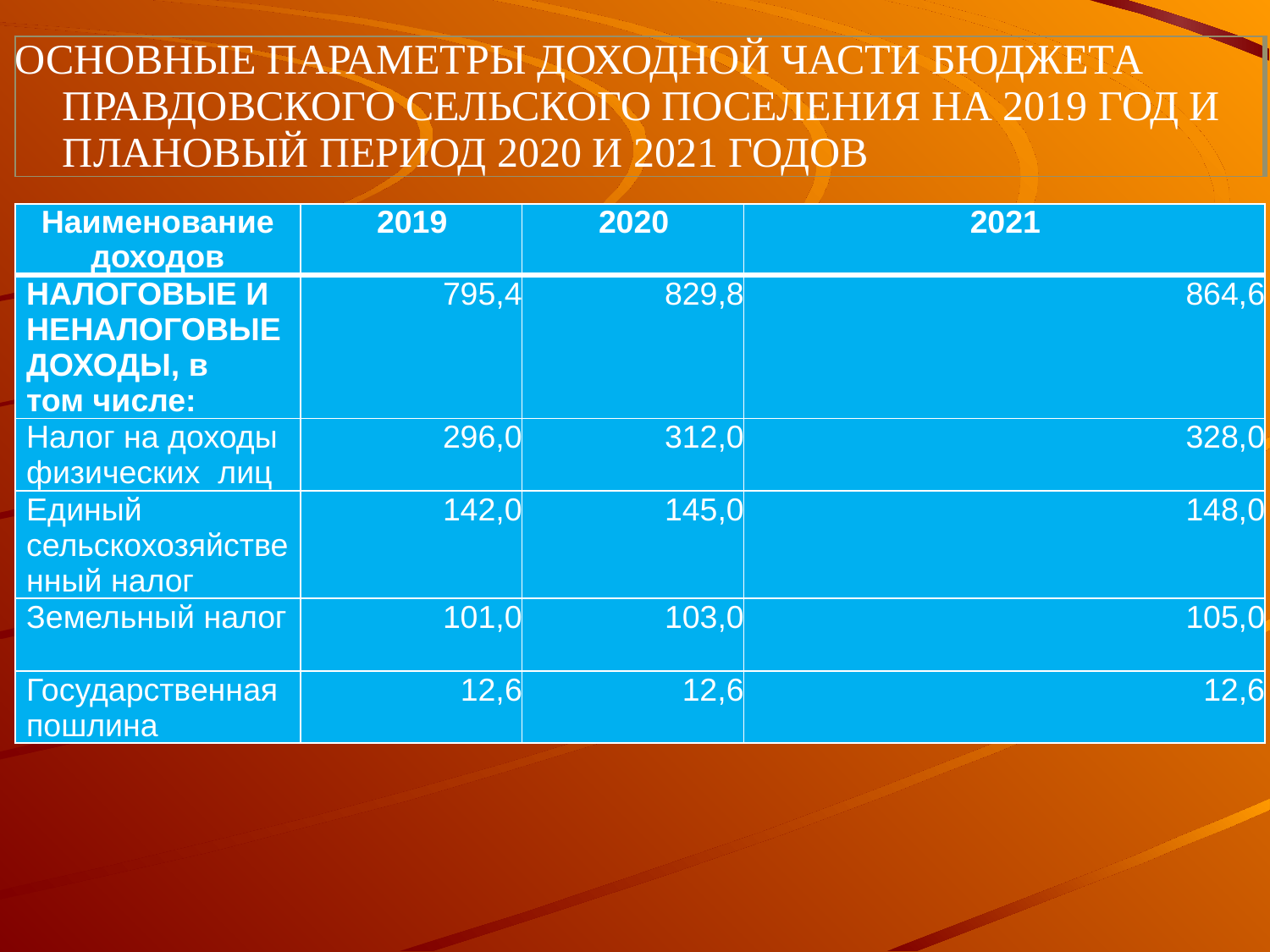

| ОСНОВНЫЕ ПАРАМЕТРЫ ДОХОДНОЙ ЧАСТИ БЮДЖЕТА ПРАВДОВСКОГО СЕЛЬСКОГО ПОСЕЛЕНИЯ НА 2019 ГОД И ПЛАНОВЫЙ ПЕРИОД 2020 И 2021 ГОДОВ |  |  |  |
| --- | --- | --- | --- |
|  |  |  |  |
| Наименование доходов | 2019 | 2020 | 2021 |
| НАЛОГОВЫЕ И НЕНАЛОГОВЫЕ ДОХОДЫ, в том числе: | 795,4 | 829,8 | 864,6 |
| Налог на доходы физических лиц | 296,0 | 312,0 | 328,0 |
| Единый сельскохозяйственный налог | 142,0 | 145,0 | 148,0 |
| Земельный налог | 101,0 | 103,0 | 105,0 |
| Государственная пошлина | 12,6 | 12,6 | 12,6 |